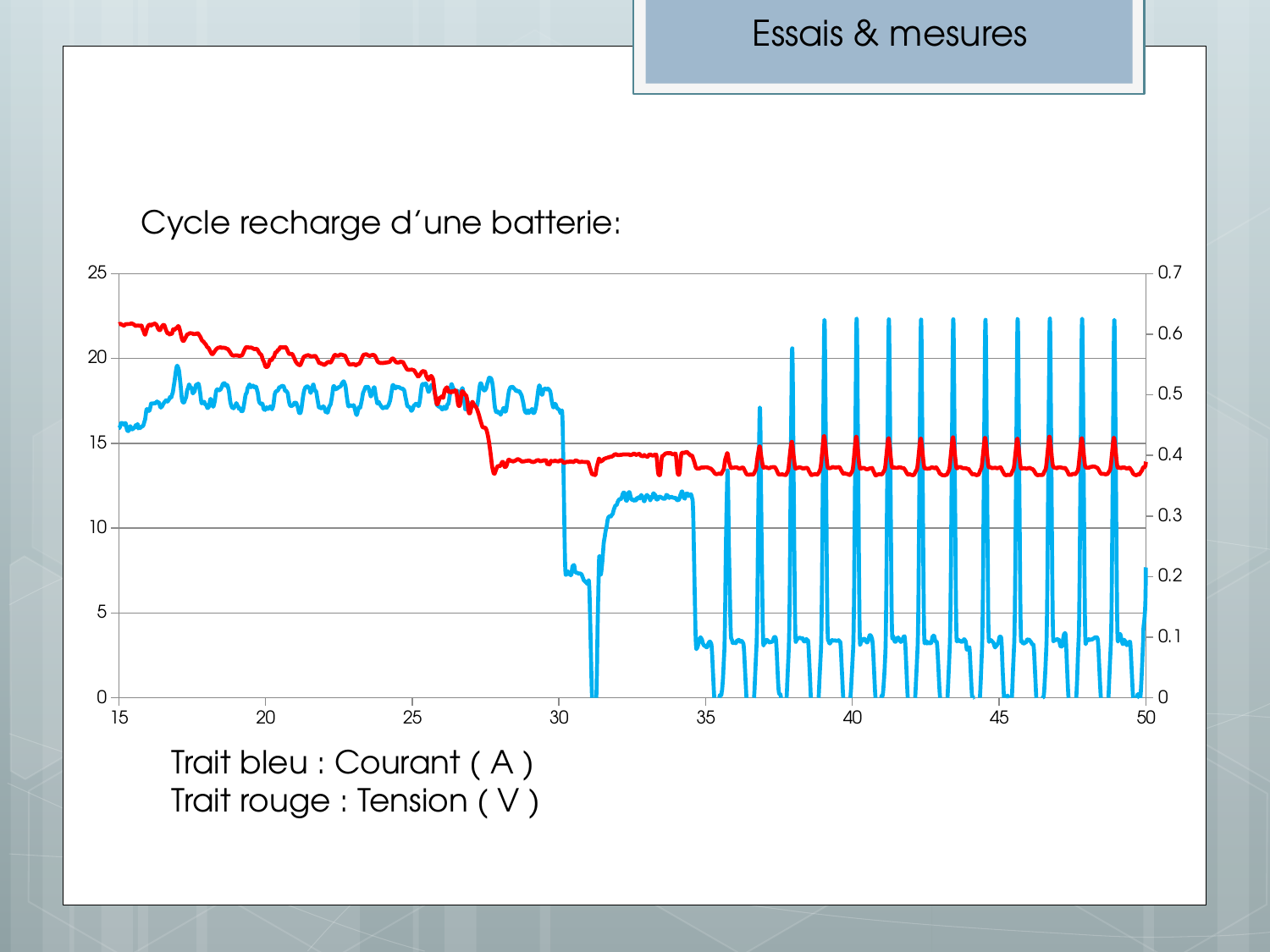

Essais & mesures
Cycle recharge d’une batterie:

### Chart

| Category |  |  |
|---|---|---|
Trait bleu : Courant ( A )
Trait rouge : Tension ( V )